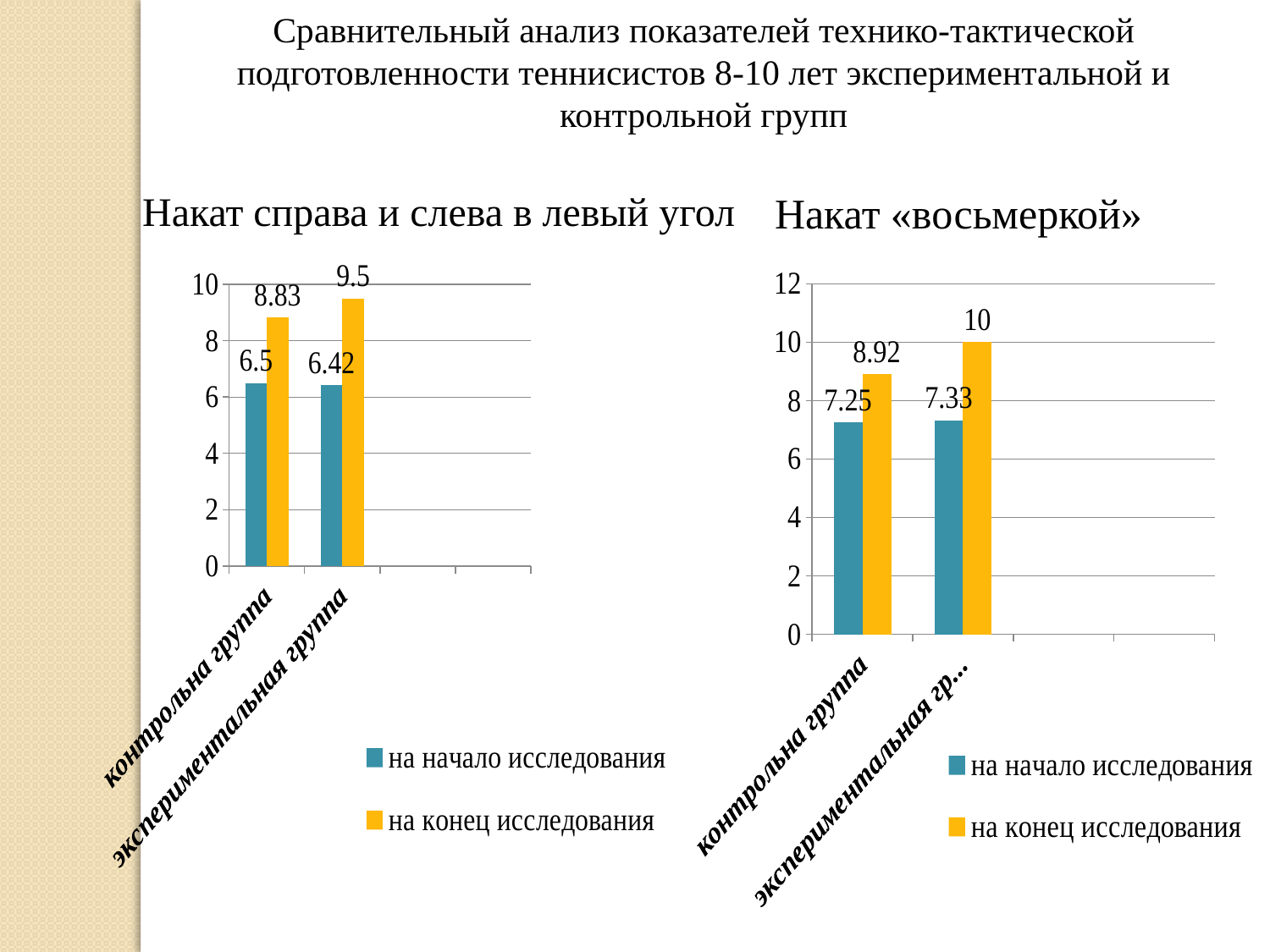

Сравнительный анализ показателей технико-тактической подготовленности теннисистов 8-10 лет экспериментальной и контрольной групп

Накат справа и слева в левый угол
Накат «восьмеркой»

### Chart

| Category | на начало исследования | на конец исследования |
|---|---|---|
| контрольна группа | 6.5 | 8.83 |
| экспериментальная группа | 6.42 | 9.5 |

### Chart

| Category | на начало исследования | на конец исследования |
|---|---|---|
| контрольна группа | 7.25 | 8.92 |
| экспериментальная группа | 7.33 | 10.0 |